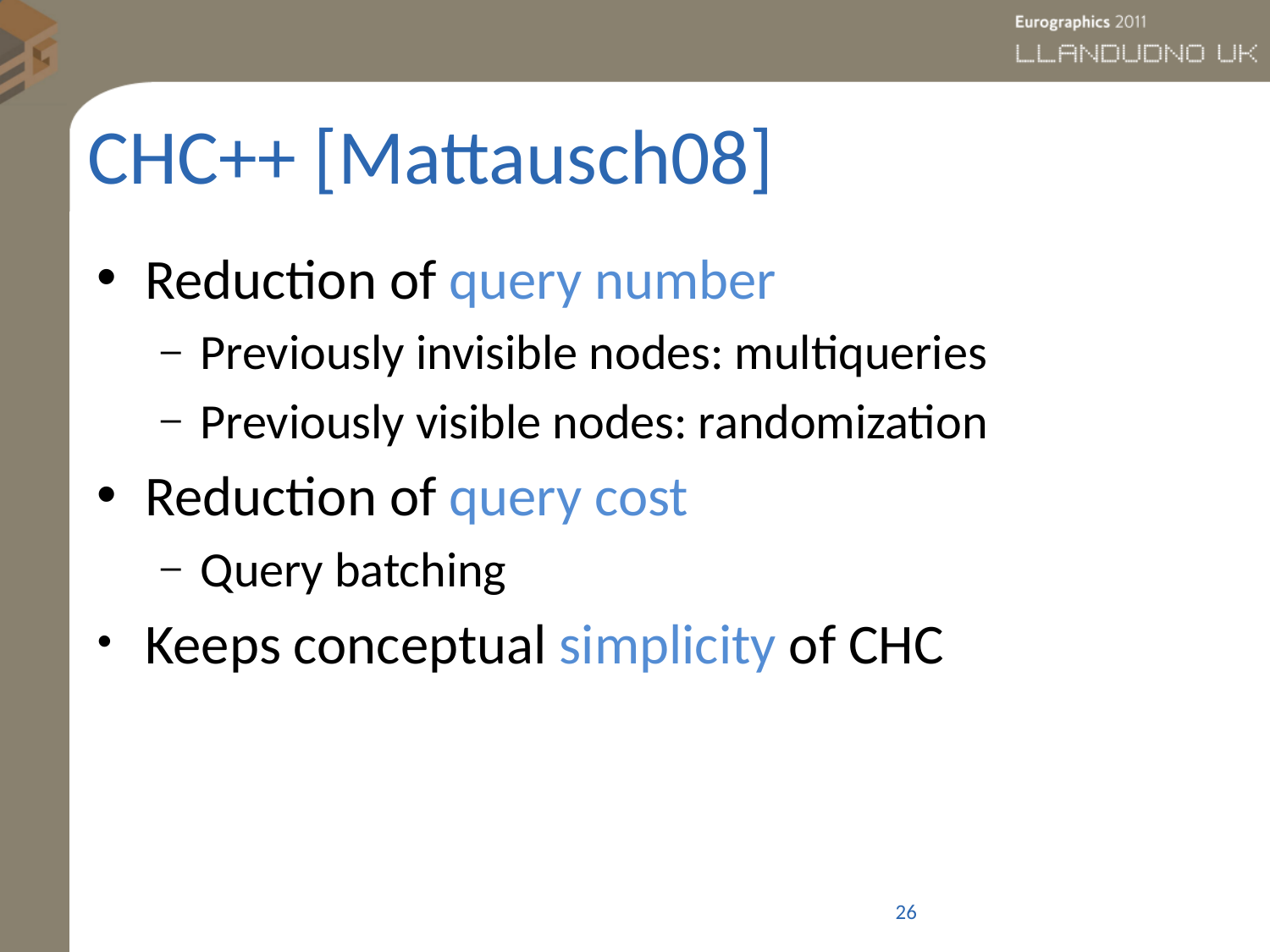

# CHC++ [Mattausch08]
Reduction of query number
Previously invisible nodes: multiqueries
Previously visible nodes: randomization
Reduction of query cost
Query batching
Keeps conceptual simplicity of CHC

26